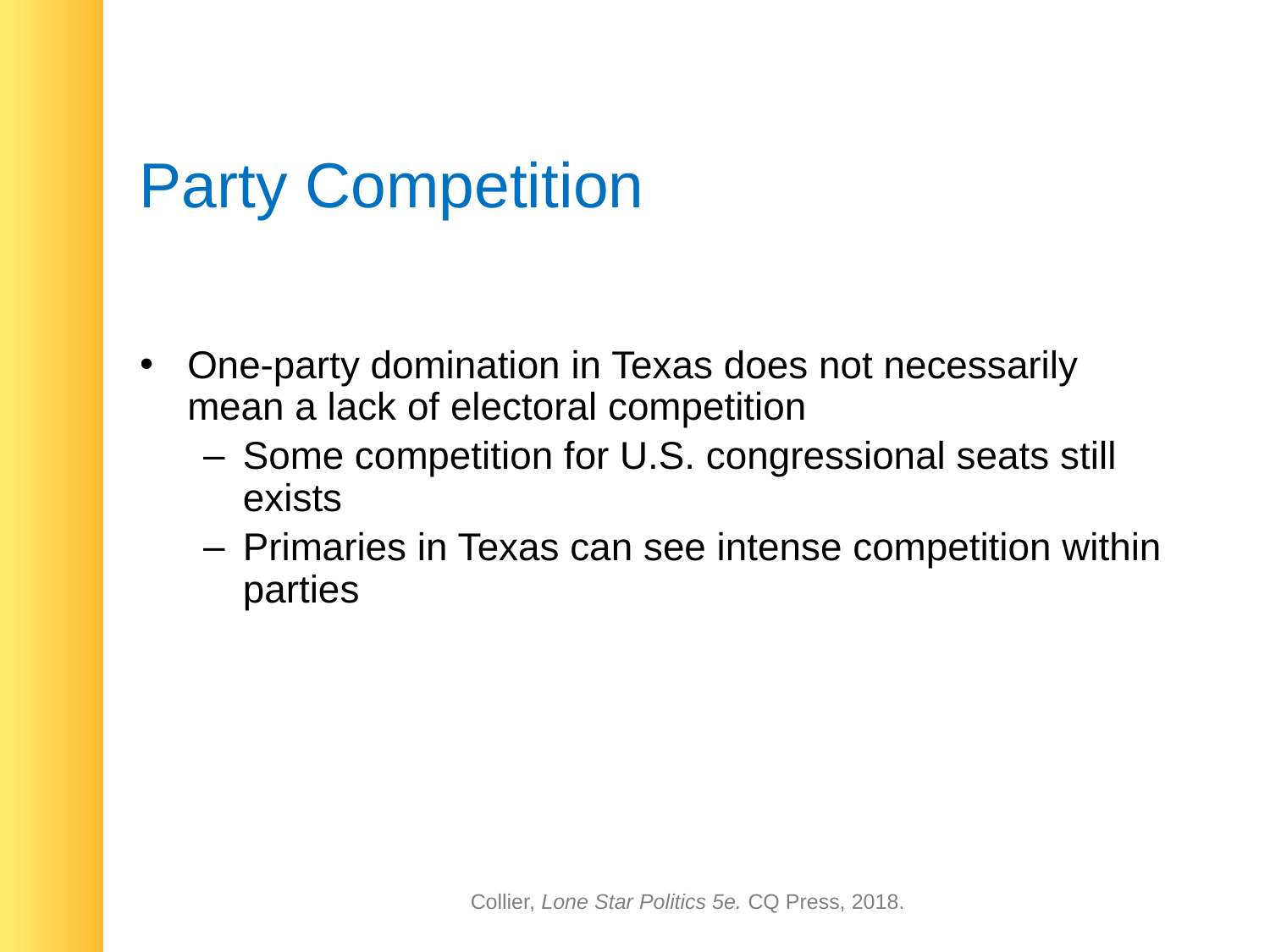

# Party Competition
One-party domination in Texas does not necessarily mean a lack of electoral competition
Some competition for U.S. congressional seats still exists
Primaries in Texas can see intense competition within parties

Collier, Lone Star Politics 5e. CQ Press, 2018.